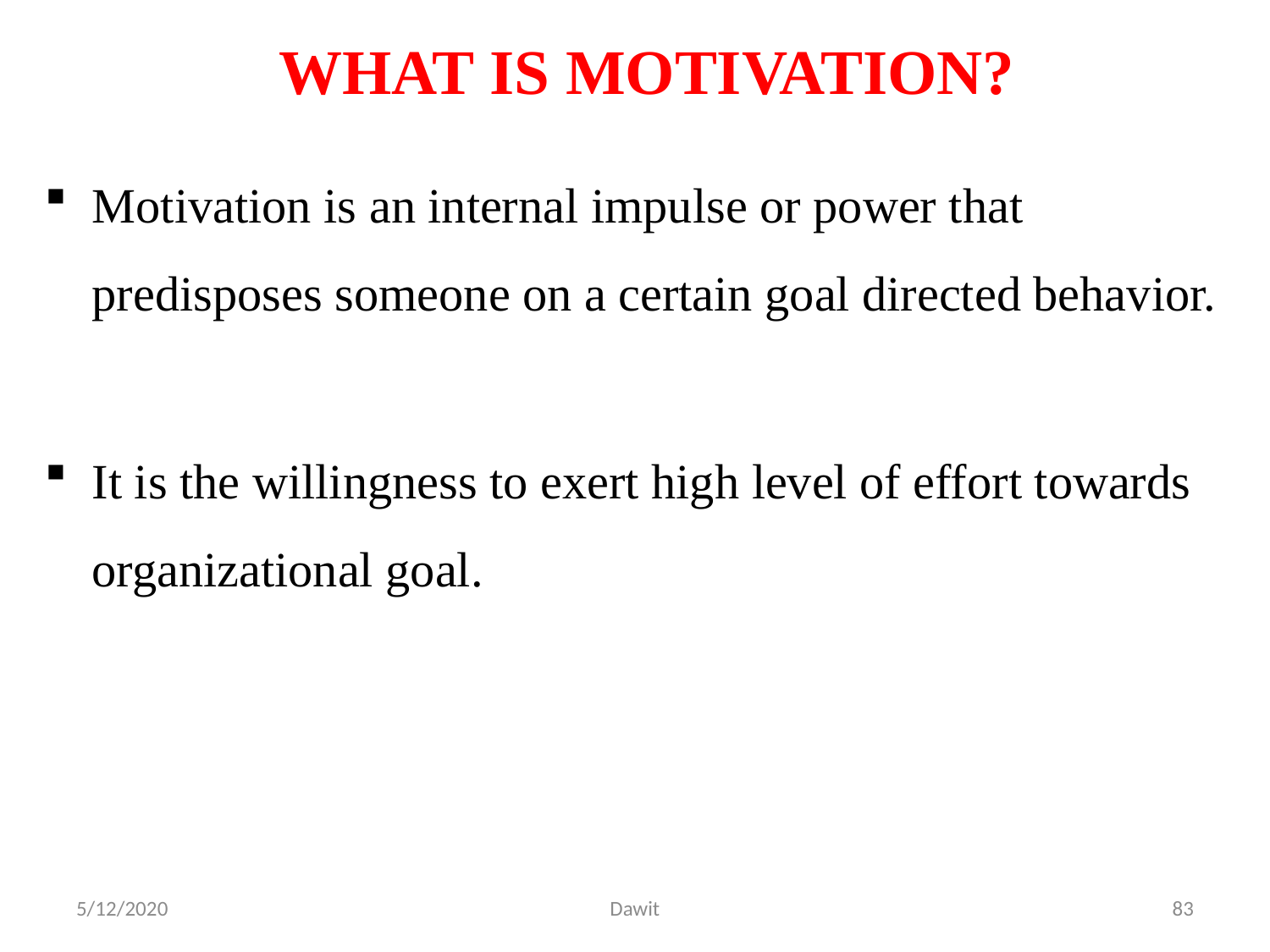

# WHAT IS MOTIVATION?
Motivation is an internal impulse or power that predisposes someone on a certain goal directed behavior.
It is the willingness to exert high level of effort towards organizational goal.
5/12/2020
Dawit
83